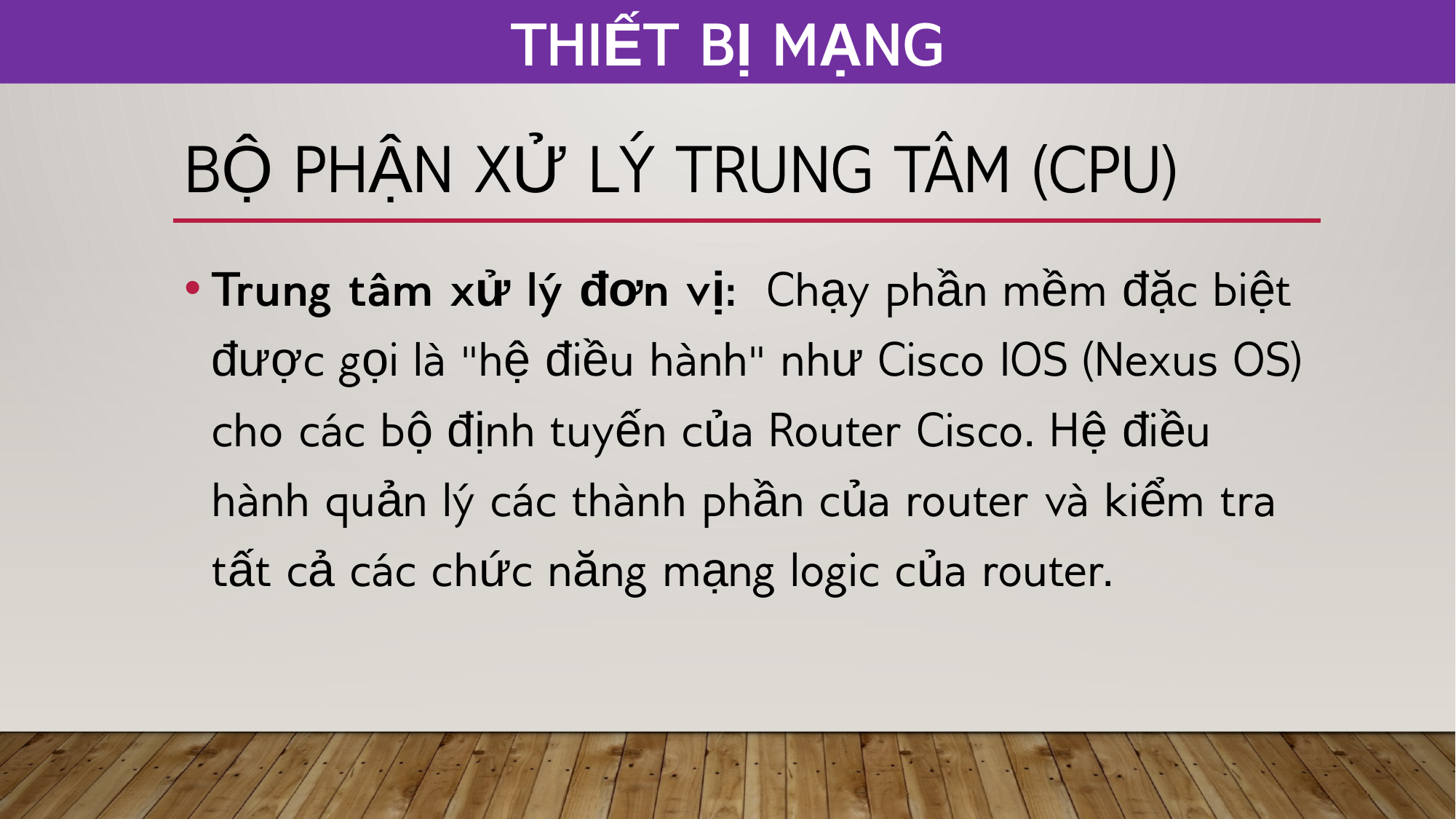

THIẾT BỊ MẠNG
# Bộ phận xử lý trung tâm (CPU)
Trung tâm xử lý đơn vị:  Chạy phần mềm đặc biệt được gọi là "hệ điều hành" như Cisco IOS (Nexus OS) cho các bộ định tuyến của Router Cisco. Hệ điều hành quản lý các thành phần của router và kiểm tra tất cả các chức năng mạng logic của router.